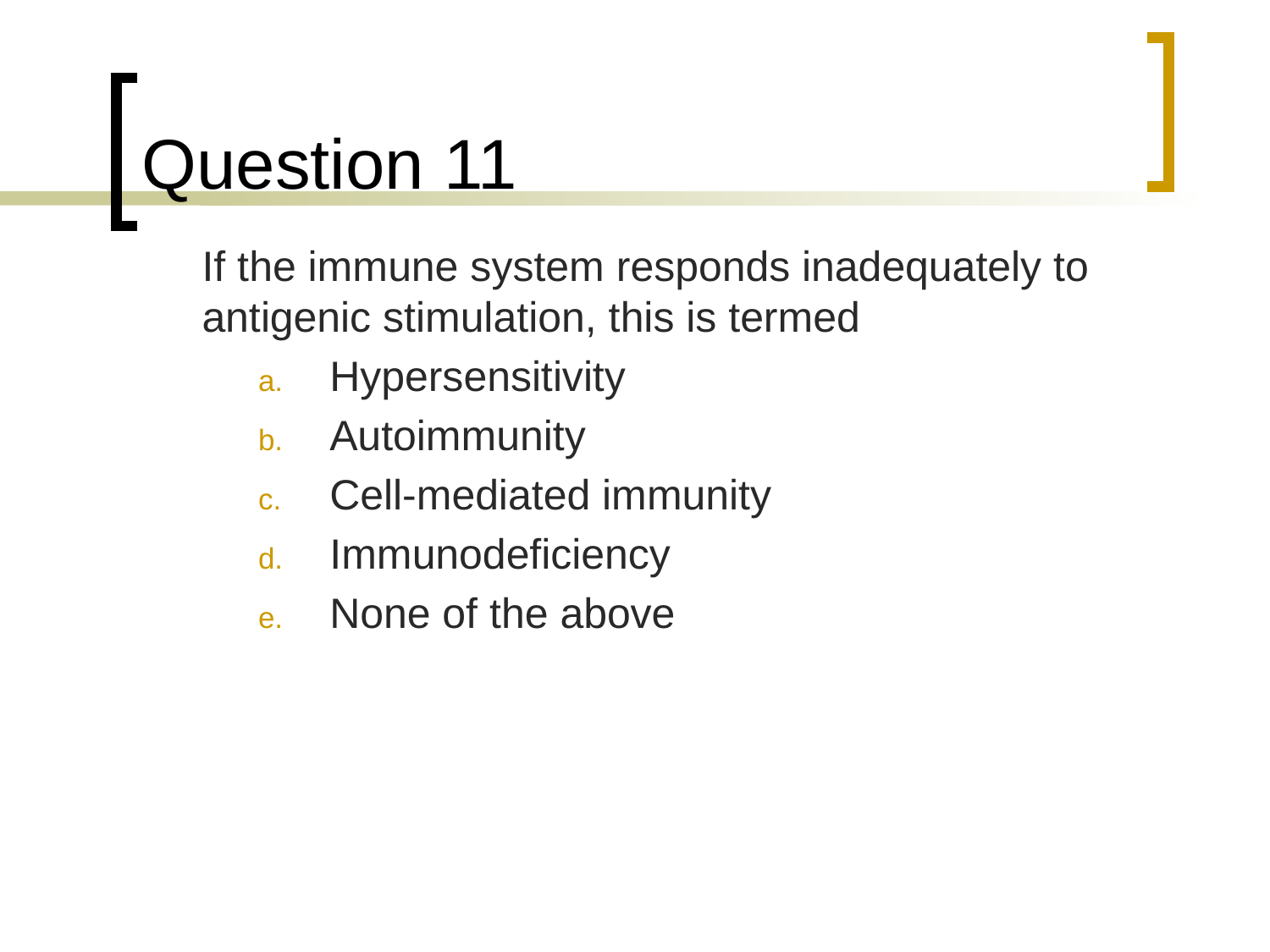

# Question 11
	If the immune system responds inadequately to antigenic stimulation, this is termed
Hypersensitivity
Autoimmunity
Cell-mediated immunity
Immunodeficiency
None of the above